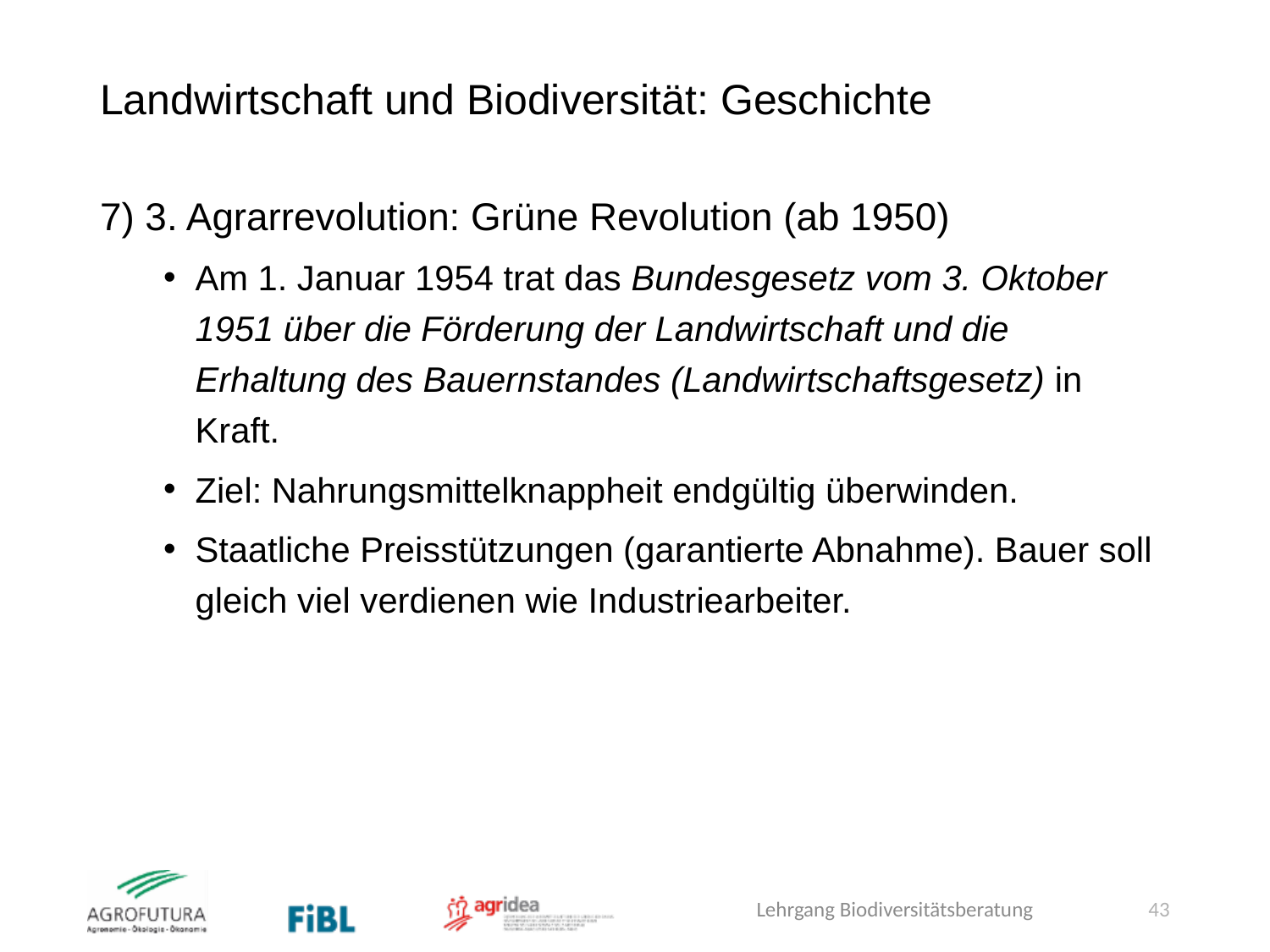

# Landwirtschaft und Biodiversität: Geschichte
7) 3. Agrarrevolution: Grüne Revolution (ab 1950)
Am 1. Januar 1954 trat das Bundesgesetz vom 3. Oktober 1951 über die Förderung der Landwirtschaft und die Erhaltung des Bauernstandes (Landwirtschaftsgesetz) in Kraft.
Ziel: Nahrungsmittelknappheit endgültig überwinden.
Staatliche Preisstützungen (garantierte Abnahme). Bauer soll gleich viel verdienen wie Industriearbeiter.
Lehrgang Biodiversitätsberatung
43